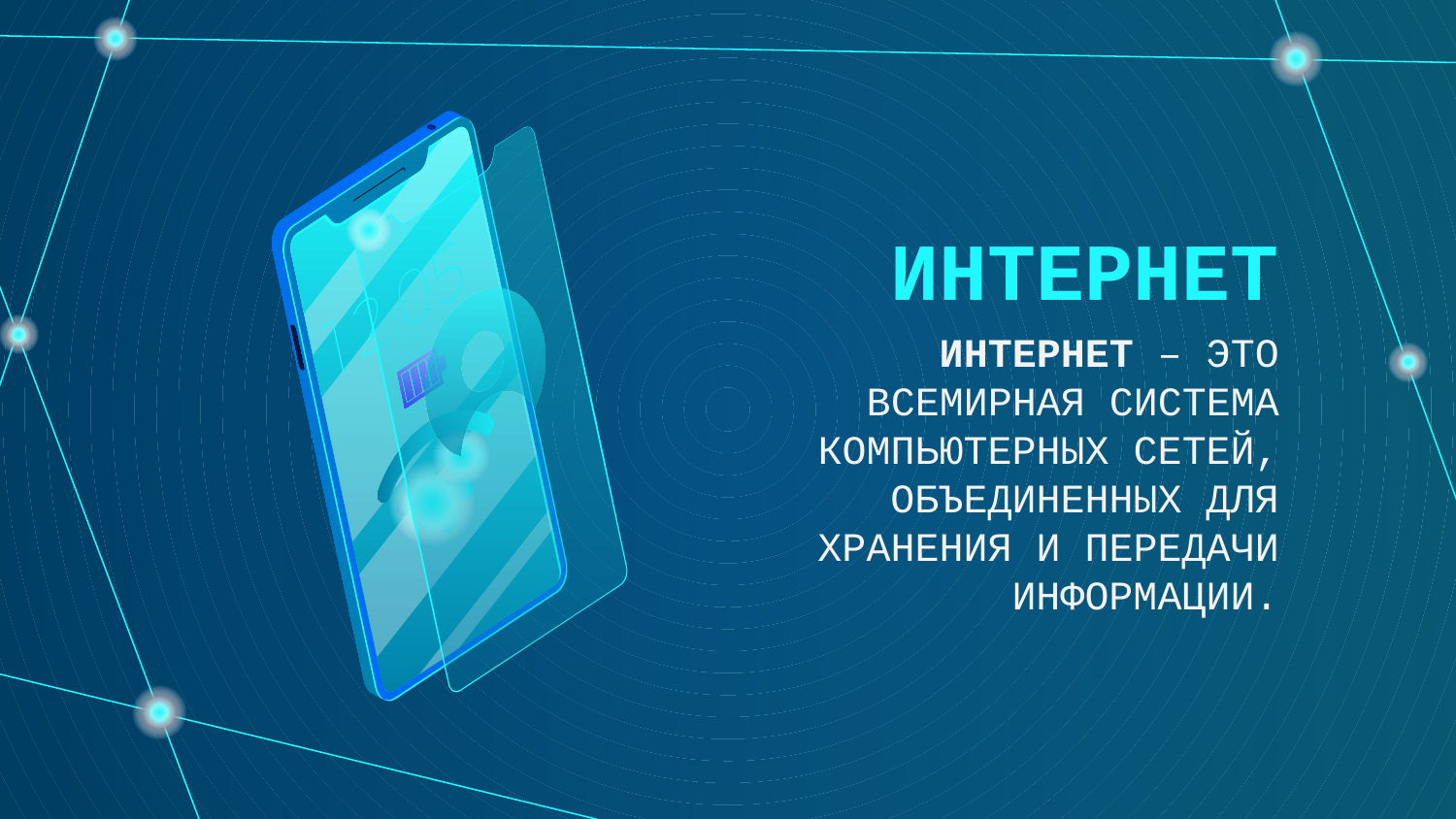

# ИНТЕРНЕТ
ИНТЕРНЕТ – ЭТО ВСЕМИРНАЯ СИСТЕМА КОМПЬЮТЕРНЫХ СЕТЕЙ,
ОБЪЕДИНЕННЫХ ДЛЯ ХРАНЕНИЯ И ПЕРЕДАЧИ ИНФОРМАЦИИ.